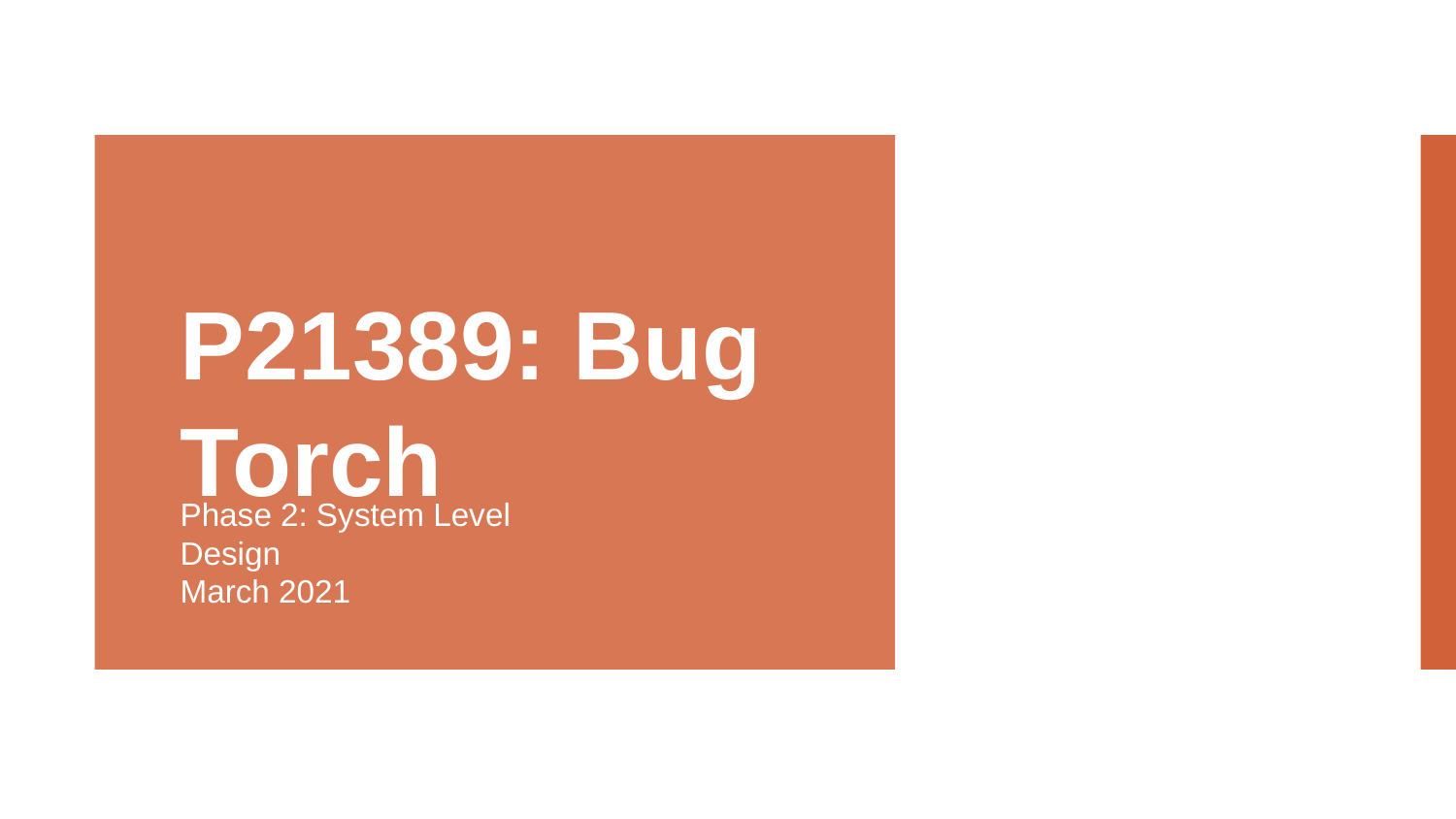

# P21389: Bug Torch

Phase 2: System Level Design
March 2021